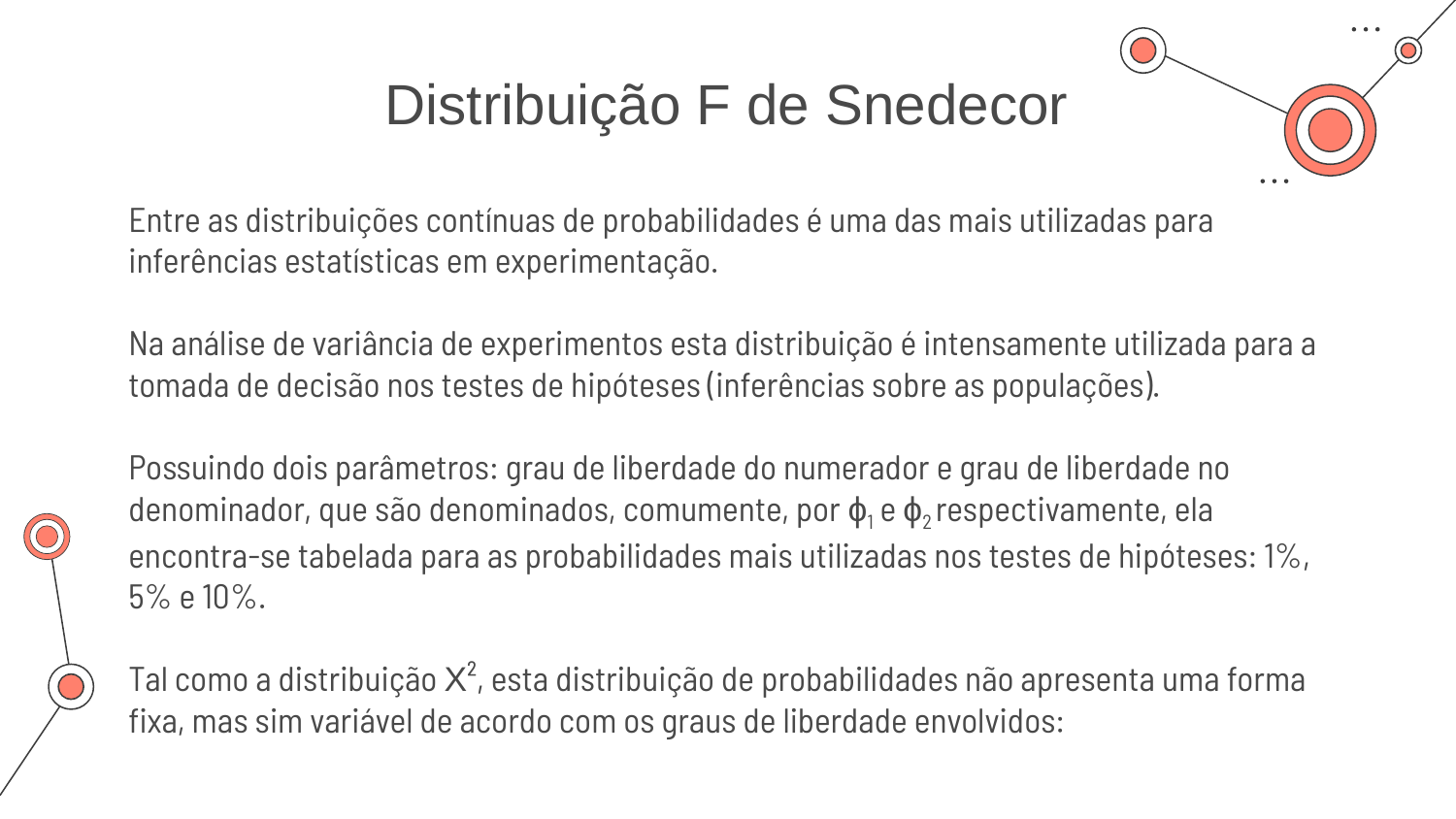

# Distribuição F de Snedecor

Entre as distribuições contínuas de probabilidades é uma das mais utilizadas para inferências estatísticas em experimentação.

Na análise de variância de experimentos esta distribuição é intensamente utilizada para a tomada de decisão nos testes de hipóteses (inferências sobre as populações).

Possuindo dois parâmetros: grau de liberdade do numerador e grau de liberdade no denominador, que são denominados, comumente, por ϕ1 e ϕ2 respectivamente, ela encontra-se tabelada para as probabilidades mais utilizadas nos testes de hipóteses: 1%, 5% e 10%.

Tal como a distribuição Χ², esta distribuição de probabilidades não apresenta uma forma fixa, mas sim variável de acordo com os graus de liberdade envolvidos: